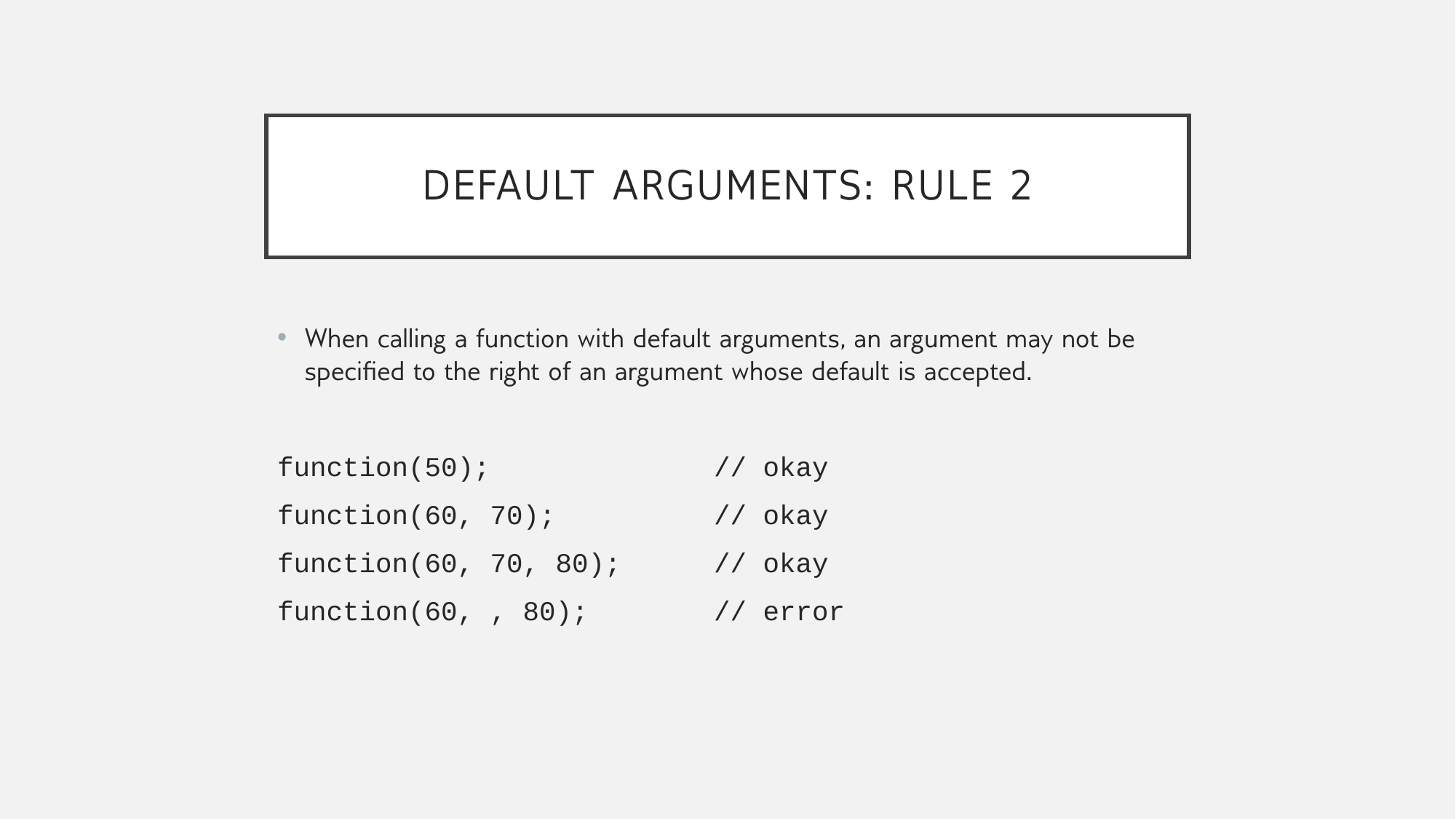

# Default Arguments: Rule 2
When calling a function with default arguments, an argument may not be specified to the right of an argument whose default is accepted.

function(50);			// okay
function(60, 70);		// okay
function(60, 70, 80);	// okay
function(60, , 80);		// error